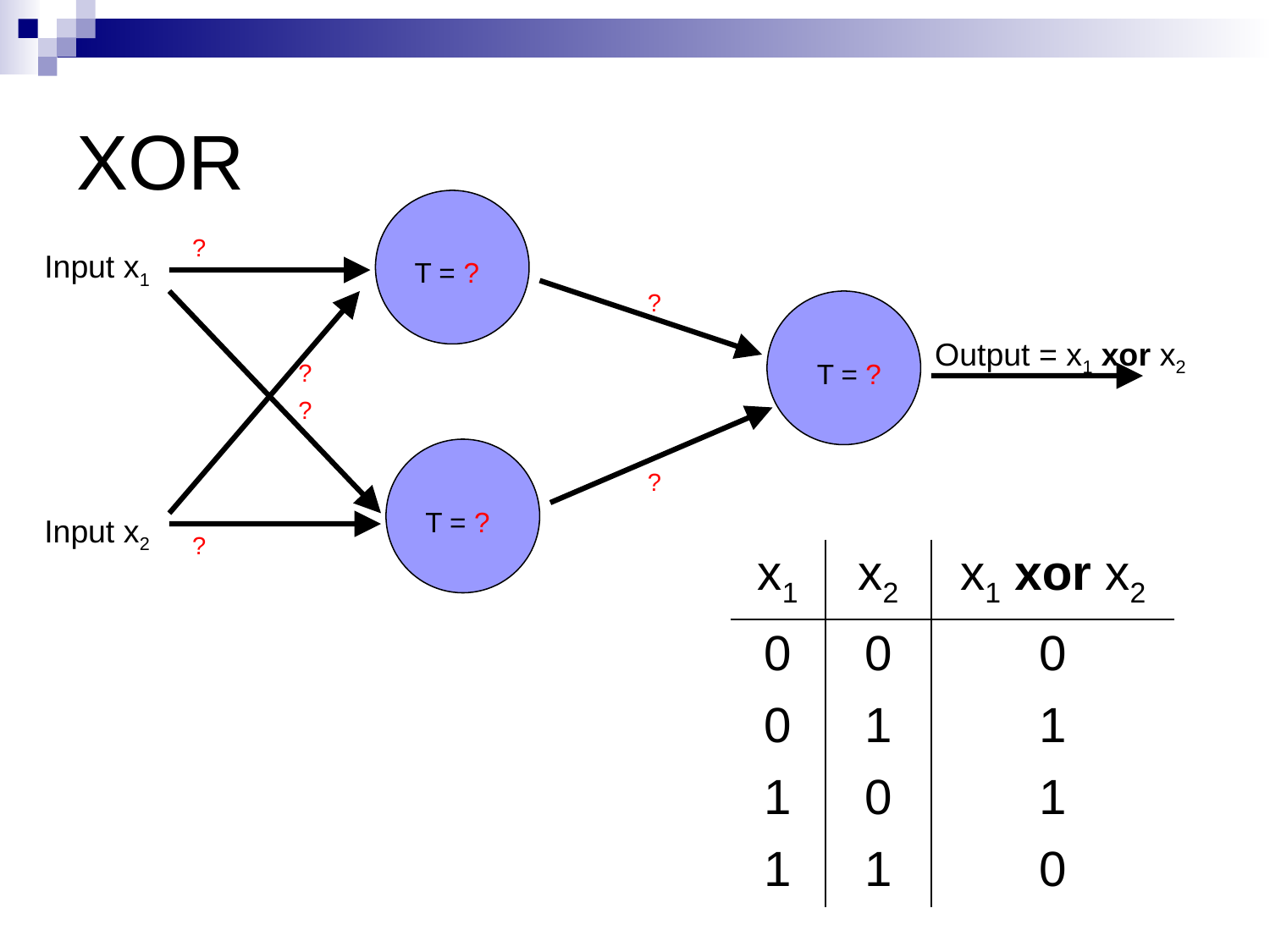

# XOR

?
Input x1
T = ?

?

?
T = ?

?

?
T = ?
Input x2

?
Output = x1 xor x2
| x1 | x2 | x1 xor x2 |
| --- | --- | --- |
| 0 | 0 | 0 |
| 0 | 1 | 1 |
| 1 | 0 | 1 |
| 1 | 1 | 0 |